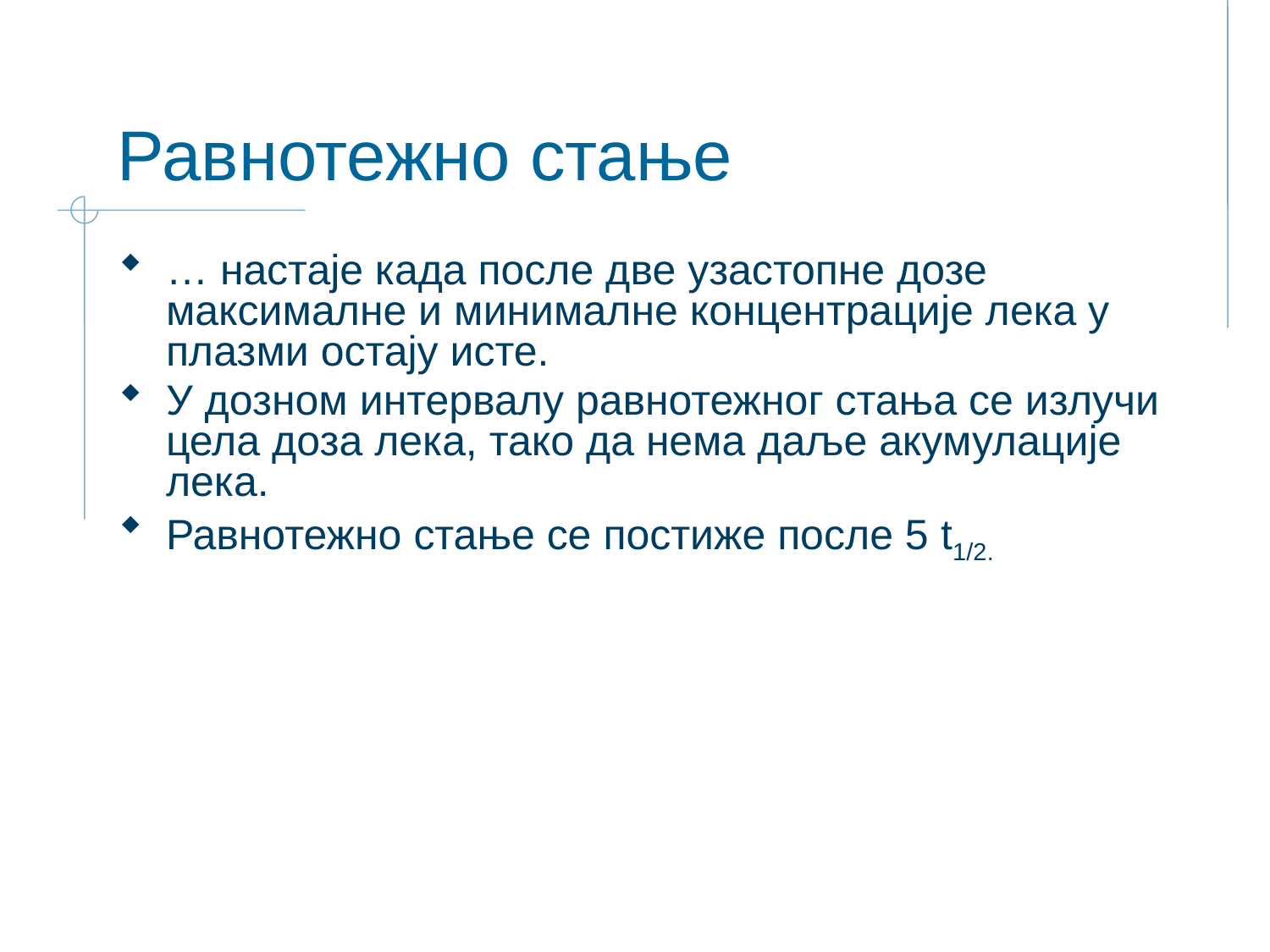

# Равнотежно стање
… настаје када после две узастопне дозе максималне и минималне концентрације лека у плазми остају исте.
У дозном интервалу равнотежног стања се излучи цела доза лека, тако да нема даље акумулације лека.
Равнотежно стање се постиже после 5 t1/2.